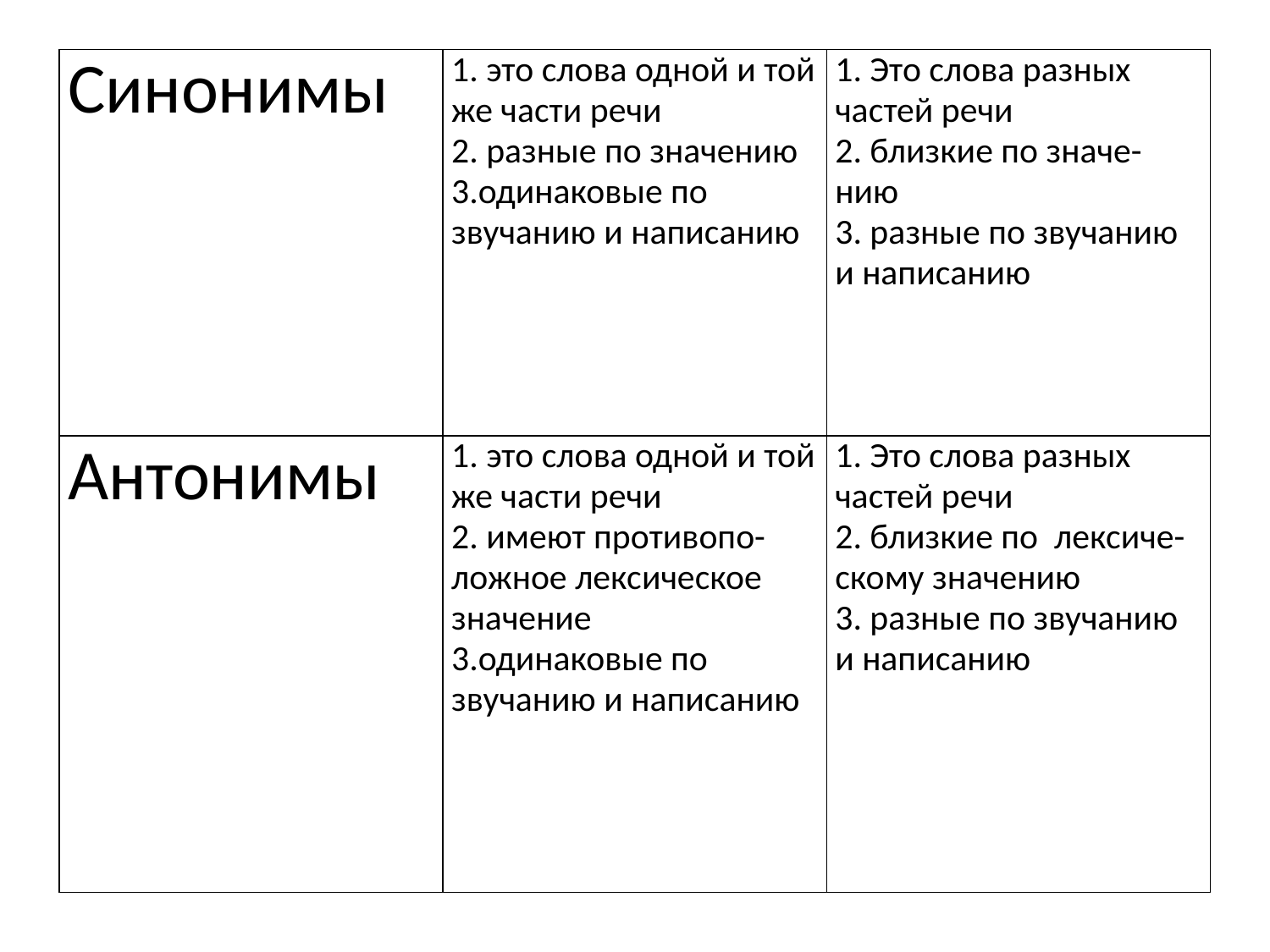

| Синонимы | 1. это слова одной и той же части речи 2. разные по значению 3.одинаковые по звучанию и написанию | 1. Это слова разных частей речи 2. близкие по значе-нию 3. разные по звучанию и написанию |
| --- | --- | --- |
| Антонимы | 1. это слова одной и той же части речи 2. имеют противопо-ложное лексическое значение 3.одинаковые по звучанию и написанию | 1. Это слова разных частей речи 2. близкие по лексиче-скому значению 3. разные по звучанию и написанию |